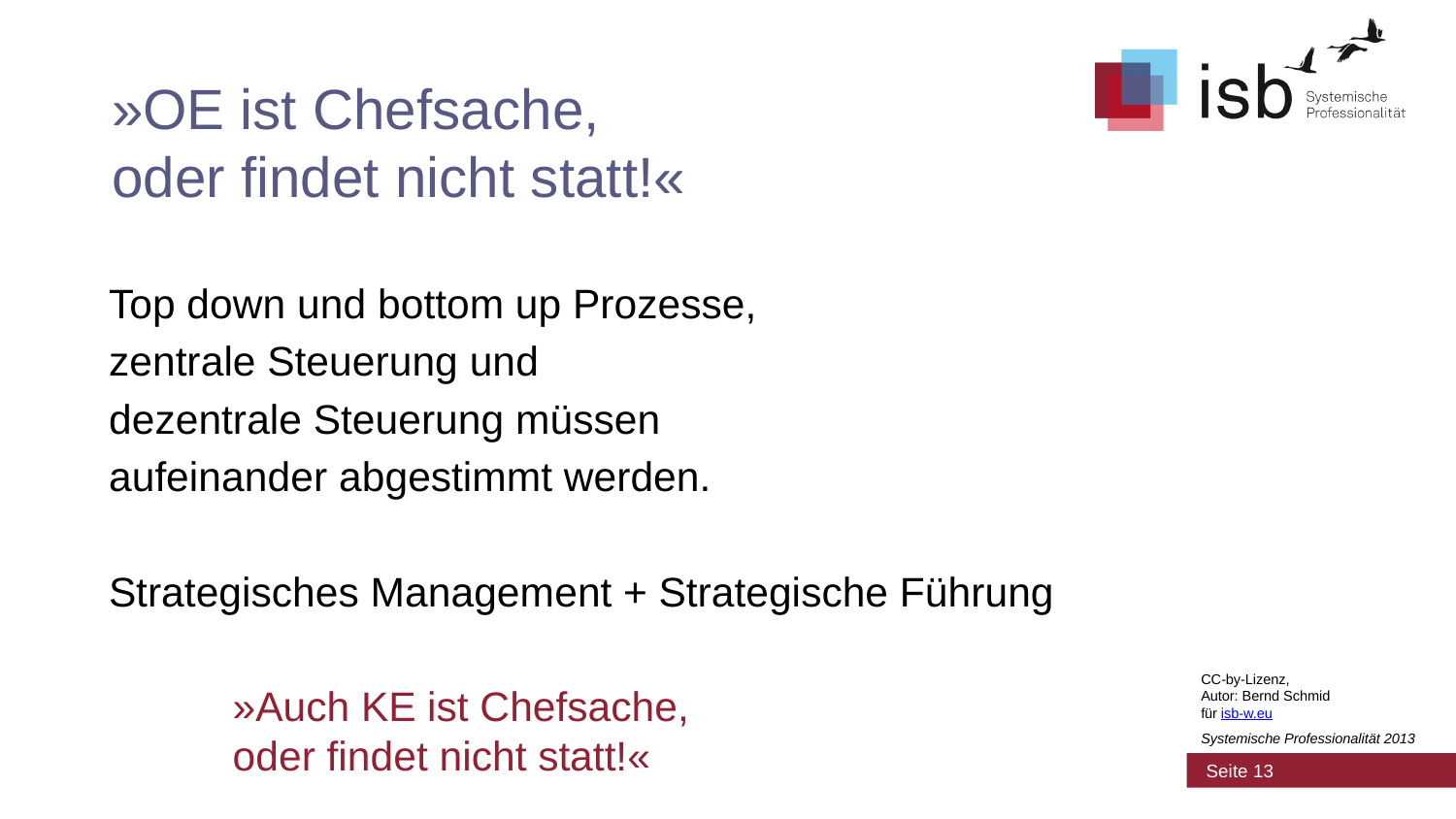

# »OE ist Chefsache, oder findet nicht statt!«
Top down und bottom up Prozesse,
zentrale Steuerung und
dezentrale Steuerung müssen
aufeinander abgestimmt werden.

Strategisches Management + Strategische Führung

	»Auch KE ist Chefsache,
	oder findet nicht statt!«

CC-by-Lizenz,
Autor: Bernd Schmid
für isb-w.eu
Systemische Professionalität 2013
 Seite 13